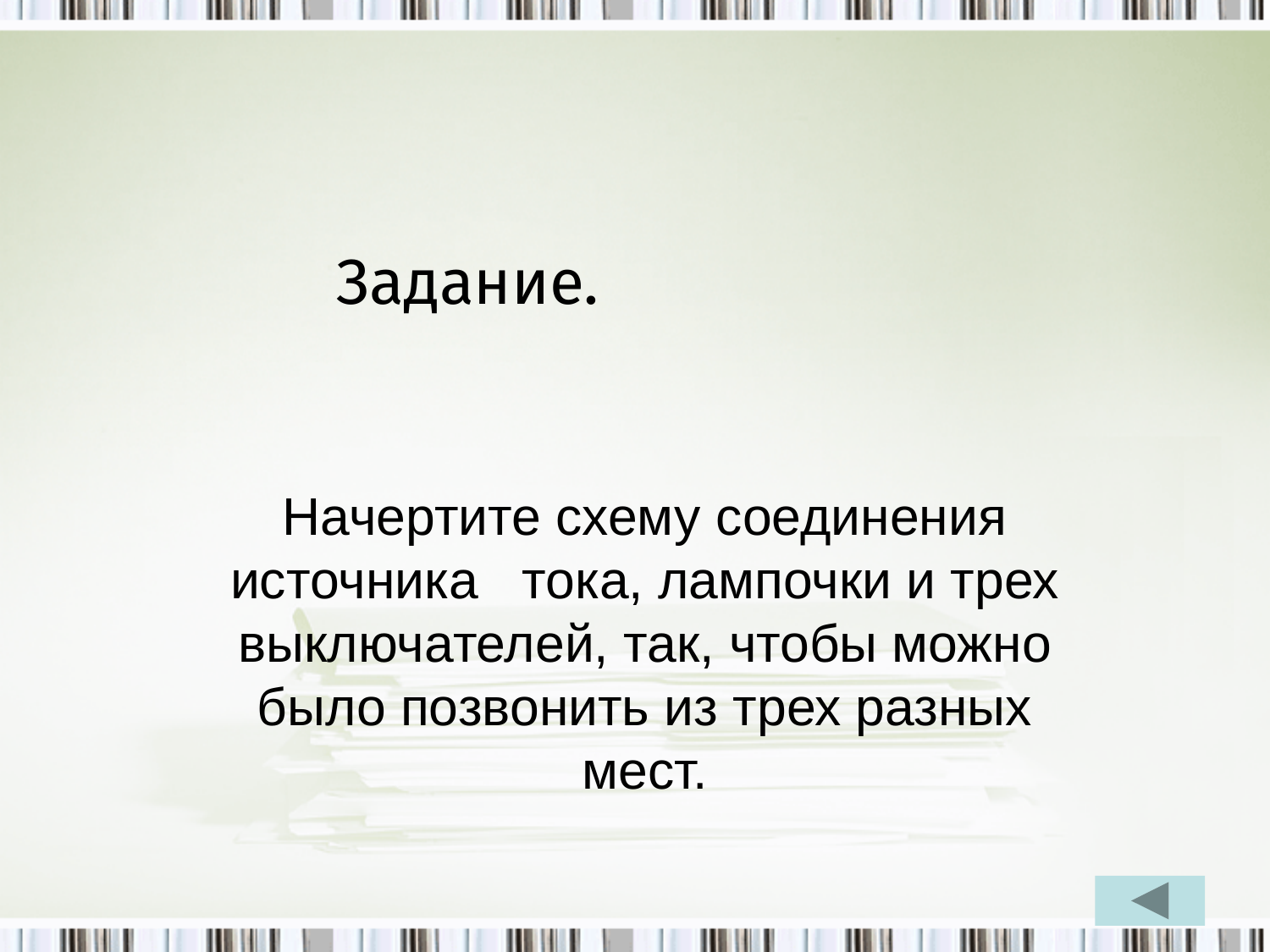

# Задание.
Начертите схему соединения источника   тока, лампочки и трех выключателей, так, чтобы можно было позвонить из трех разных мест.